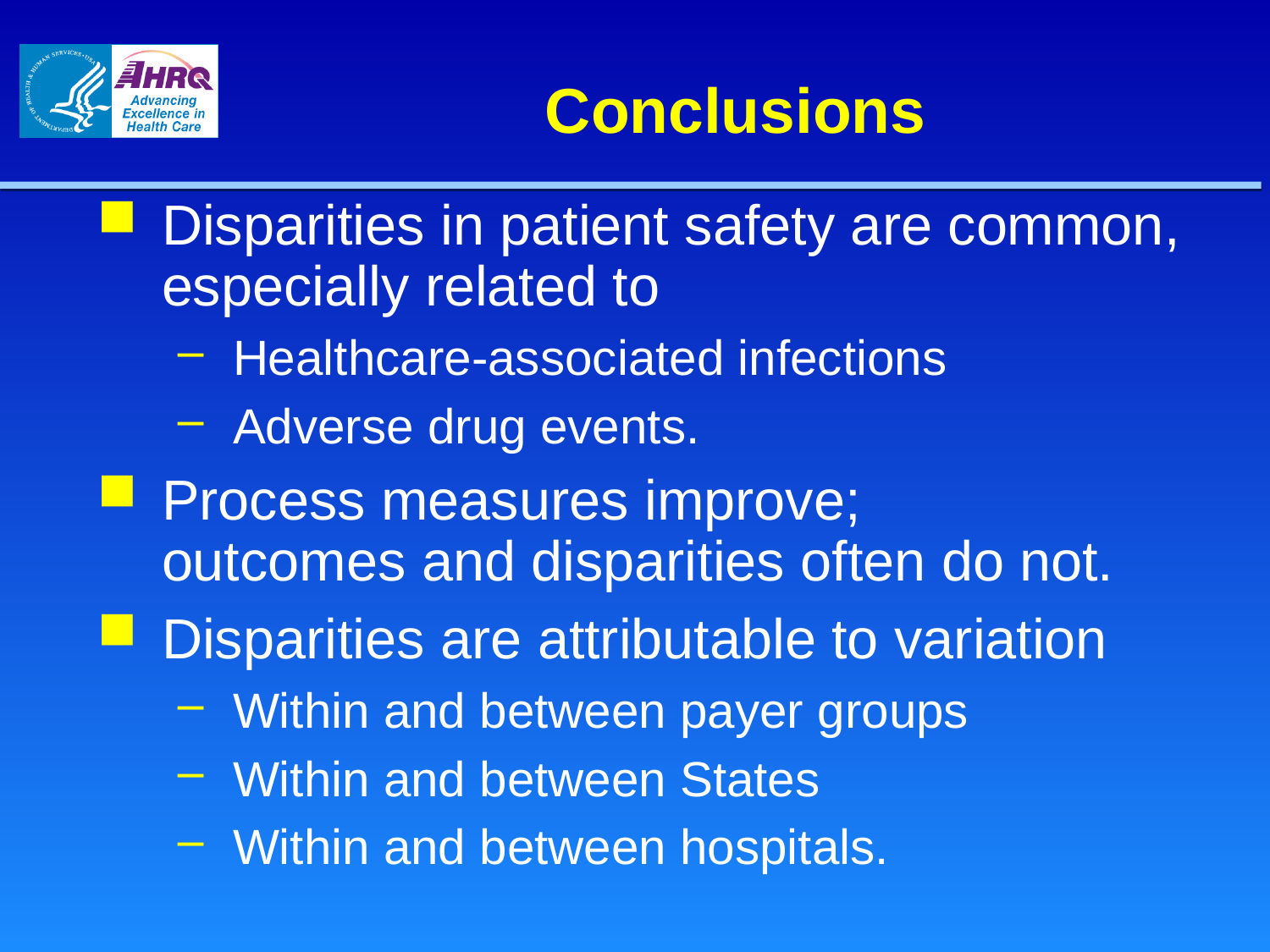

# Conclusions
Disparities in patient safety are common, especially related to
Healthcare-associated infections
Adverse drug events.
Process measures improve;     outcomes and disparities often do not.
Disparities are attributable to variation
Within and between payer groups
Within and between States
Within and between hospitals.